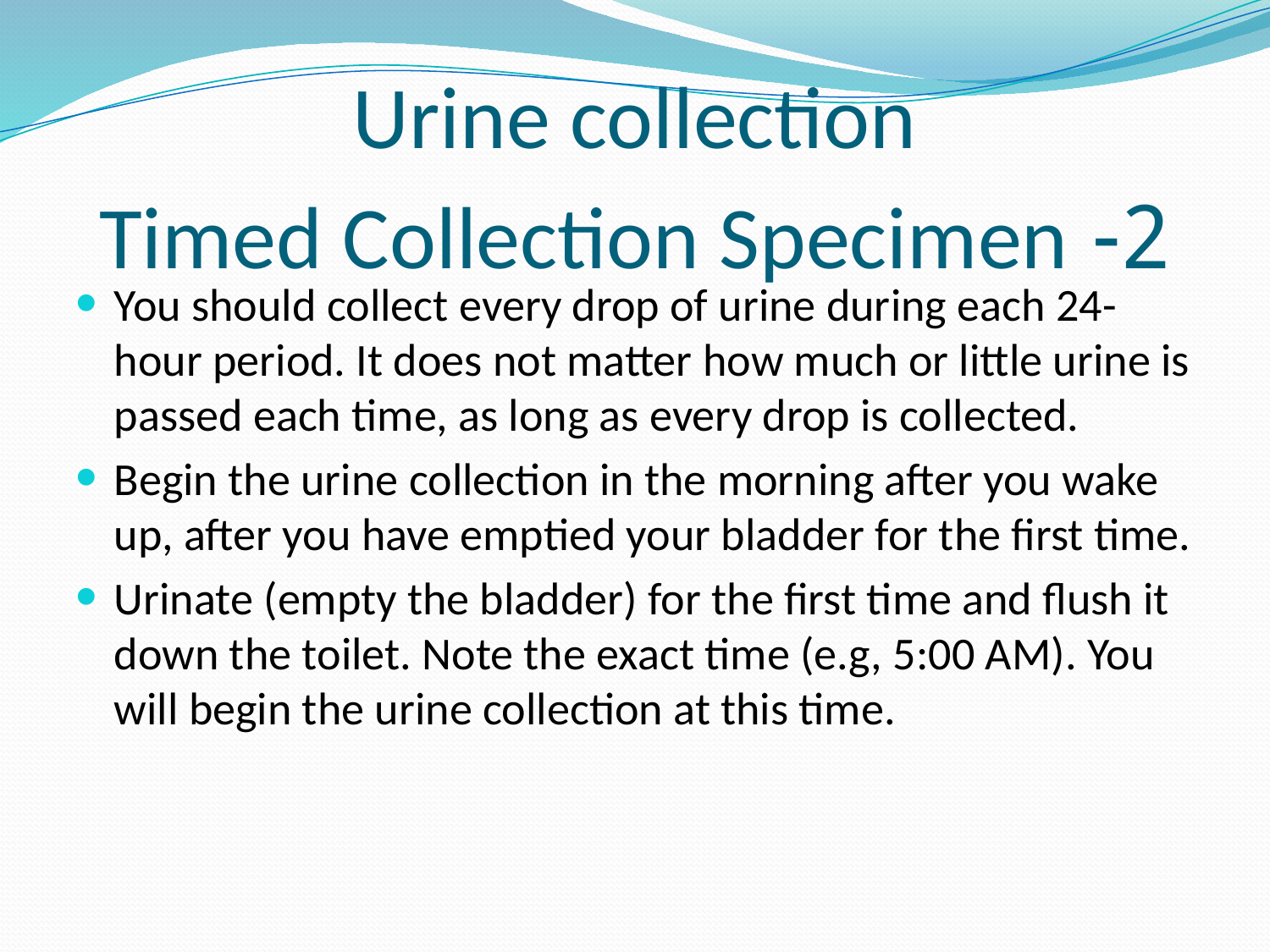

# Urine collection
2- Timed Collection Specimen
You should collect every drop of urine during each 24-hour period. It does not matter how much or little urine is passed each time, as long as every drop is collected.
Begin the urine collection in the morning after you wake up, after you have emptied your bladder for the first time.
Urinate (empty the bladder) for the first time and flush it down the toilet. Note the exact time (e.g, 5:00 AM). You will begin the urine collection at this time.